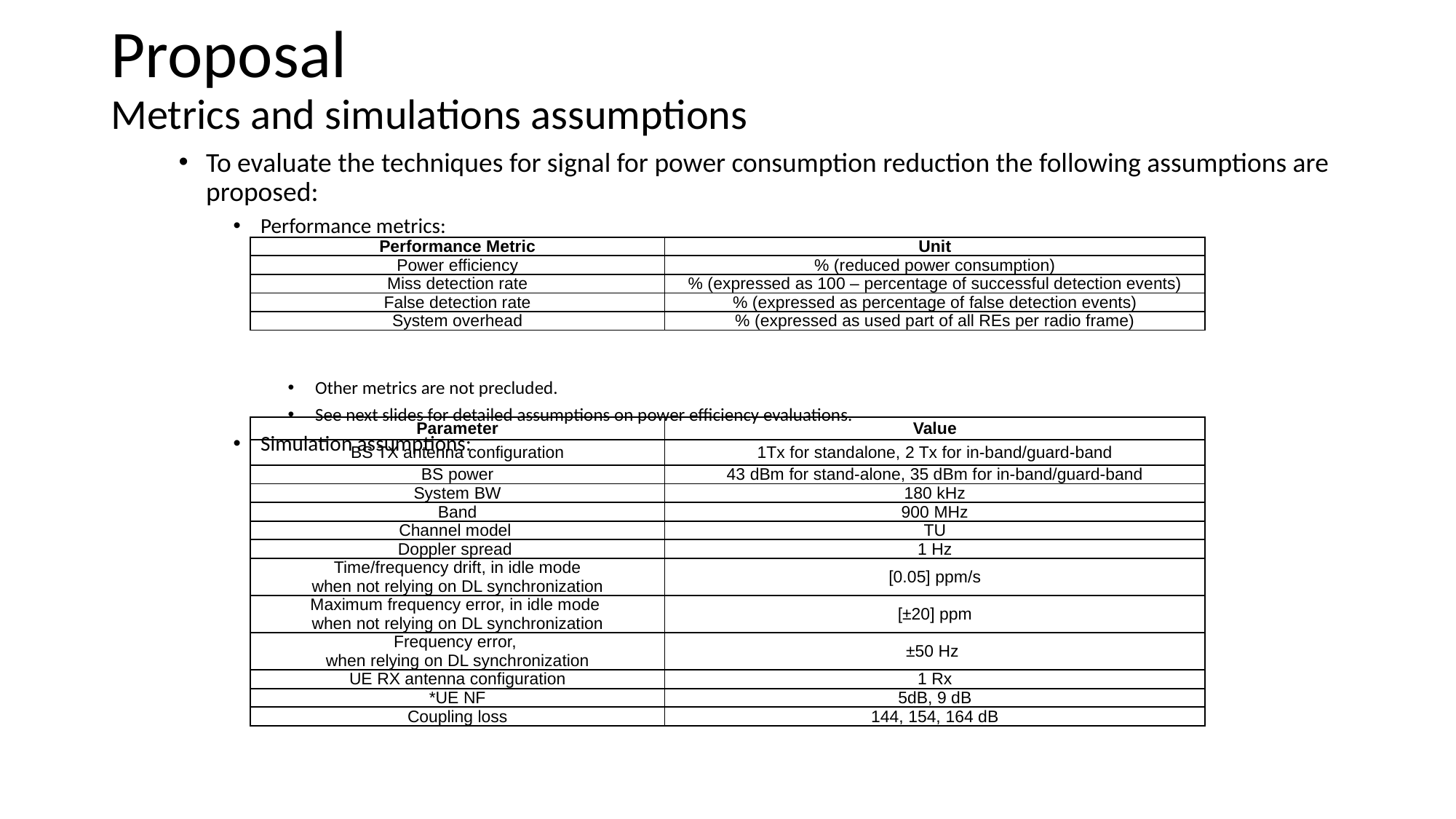

# Proposal Metrics and simulations assumptions
To evaluate the techniques for signal for power consumption reduction the following assumptions are proposed:
Performance metrics:

Other metrics are not precluded.
See next slides for detailed assumptions on power efficiency evaluations.
Simulation assumptions:

Other assumptions important for achieved performance such as use of cross-subframe channel estimation should be declared.
*The noise figure difference compared to Rel-13 does not affect the 164 dB MCL of NB-IoT in Rel-13

| Performance Metric | Unit |
| --- | --- |
| Power efficiency | % (reduced power consumption) |
| Miss detection rate | % (expressed as 100 – percentage of successful detection events) |
| False detection rate | % (expressed as percentage of false detection events) |
| System overhead | % (expressed as used part of all REs per radio frame) |
| Parameter | Value |
| --- | --- |
| BS TX antenna configuration | 1Tx for standalone, 2 Tx for in-band/guard-band |
| BS power | 43 dBm for stand-alone, 35 dBm for in-band/guard-band |
| System BW | 180 kHz |
| Band | 900 MHz |
| Channel model | TU |
| Doppler spread | 1 Hz |
| Time/frequency drift, in idle mode when not relying on DL synchronization | [0.05] ppm/s |
| Maximum frequency error, in idle mode when not relying on DL synchronization | [±20] ppm |
| Frequency error, when relying on DL synchronization | ±50 Hz |
| UE RX antenna configuration | 1 Rx |
| \*UE NF | 5dB, 9 dB |
| Coupling loss | 144, 154, 164 dB |